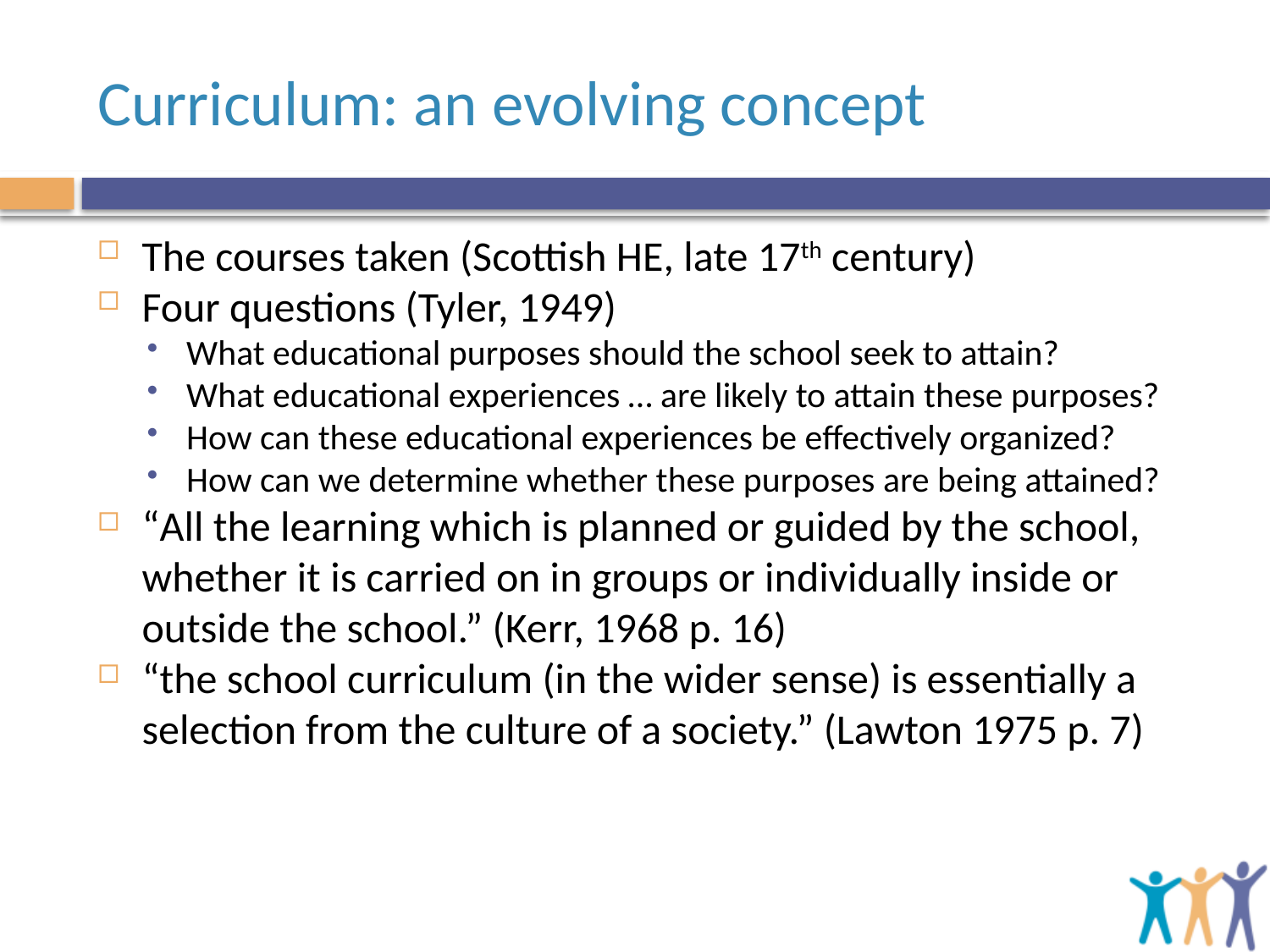

# Curriculum: an evolving concept
The courses taken (Scottish HE, late 17th century)
Four questions (Tyler, 1949)
What educational purposes should the school seek to attain?
What educational experiences … are likely to attain these purposes?
How can these educational experiences be effectively organized?
How can we determine whether these purposes are being attained?
“All the learning which is planned or guided by the school, whether it is carried on in groups or individually inside or outside the school.” (Kerr, 1968 p. 16)
“the school curriculum (in the wider sense) is essentially a selection from the culture of a society.” (Lawton 1975 p. 7)